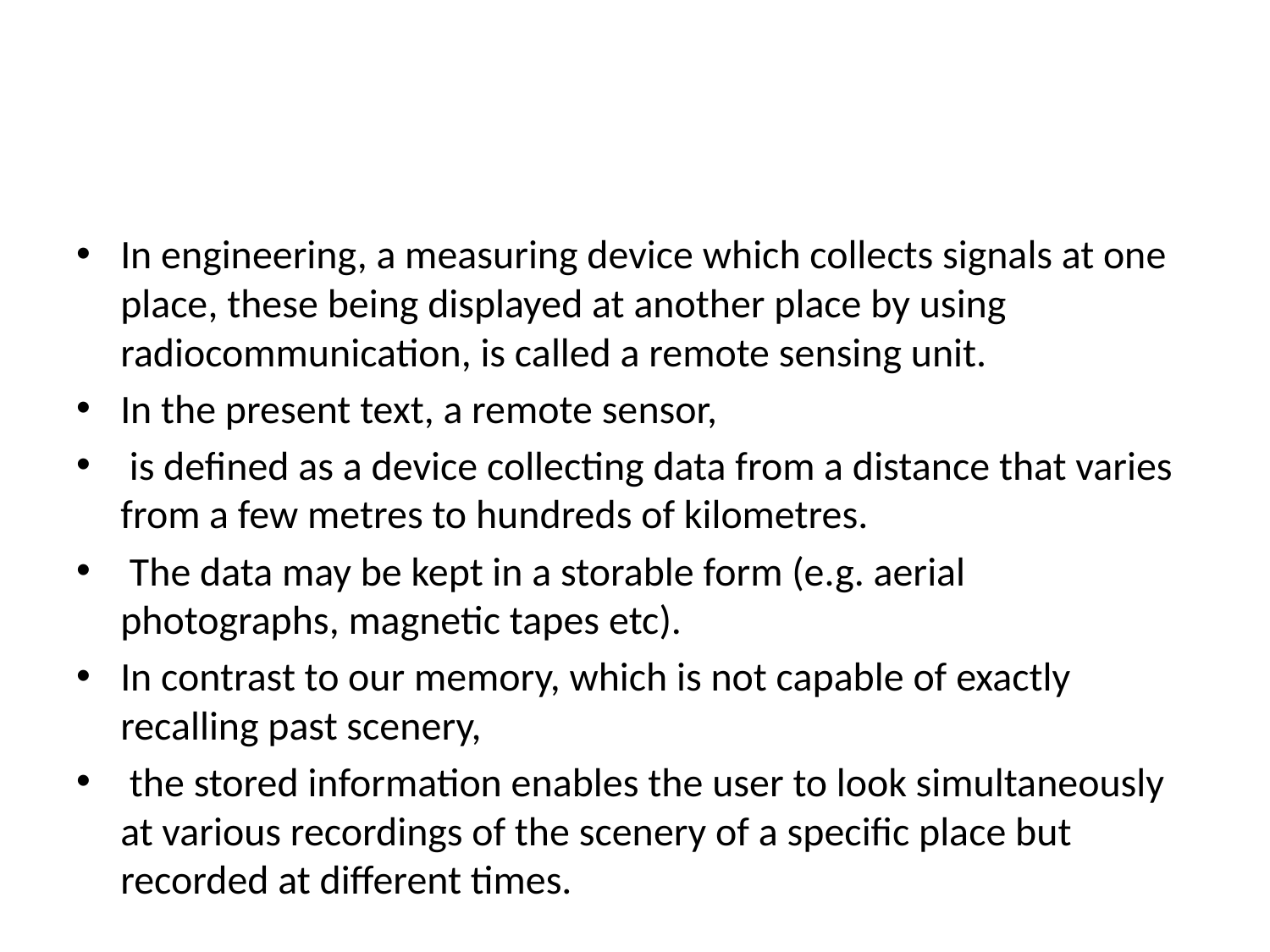

#
In engineering, a measuring device which collects signals at one place, these being displayed at another place by using radiocommunication, is called a remote sensing unit.
In the present text, a remote sensor,
 is defined as a device collecting data from a distance that varies from a few metres to hundreds of kilometres.
 The data may be kept in a storable form (e.g. aerial photographs, magnetic tapes etc).
In contrast to our memory, which is not capable of exactly recalling past scenery,
 the stored information enables the user to look simultaneously at various recordings of the scenery of a specific place but recorded at different times.